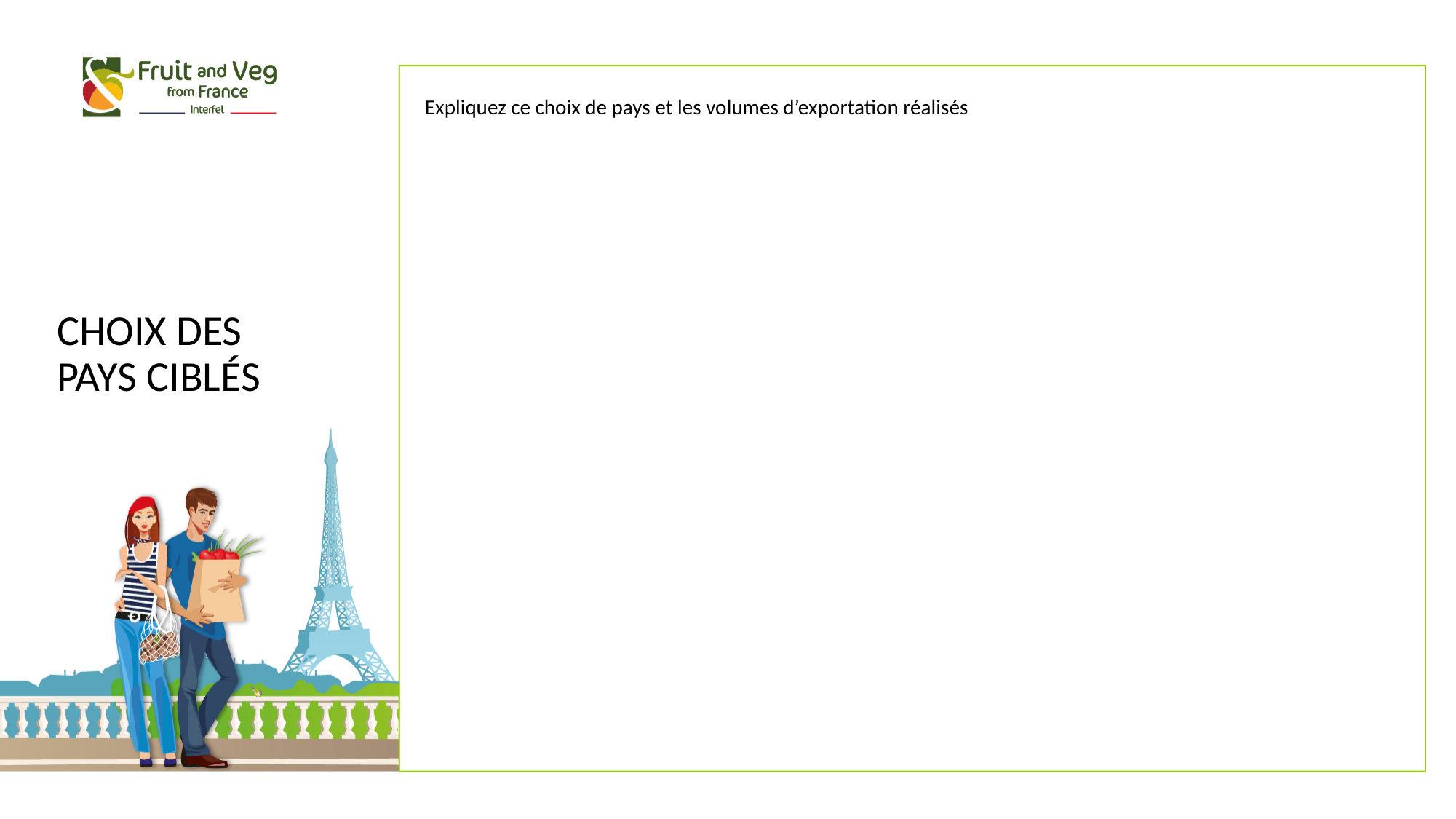

Expliquez ce choix de pays et les volumes d’exportation réalisés

# Choix des pays ciblés